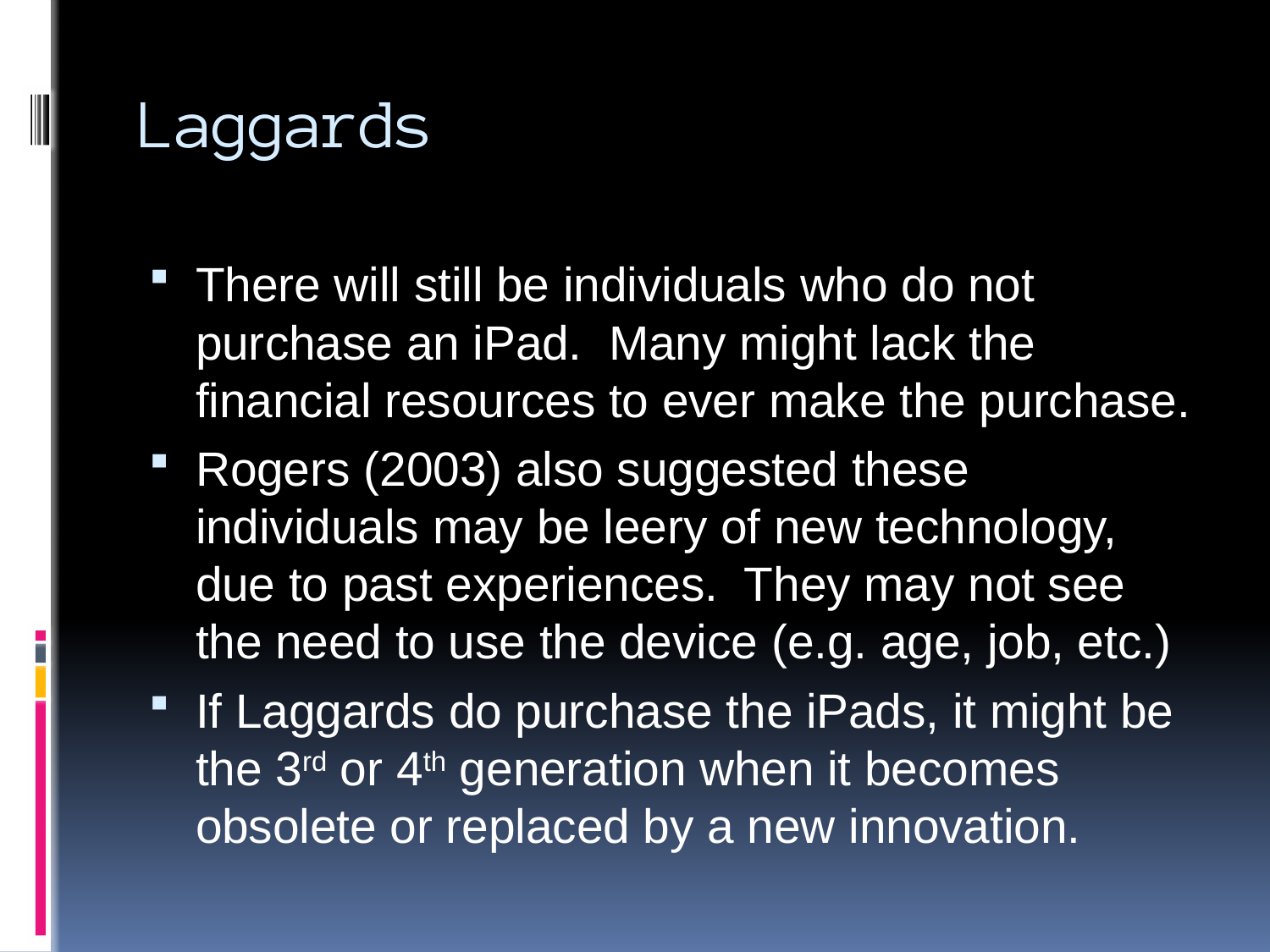

# Laggards
There will still be individuals who do not purchase an iPad.  Many might lack the financial resources to ever make the purchase.
Rogers (2003) also suggested these individuals may be leery of new technology, due to past experiences.  They may not see the need to use the device (e.g. age, job, etc.)
If Laggards do purchase the iPads, it might be the 3rd or 4th generation when it becomes obsolete or replaced by a new innovation.